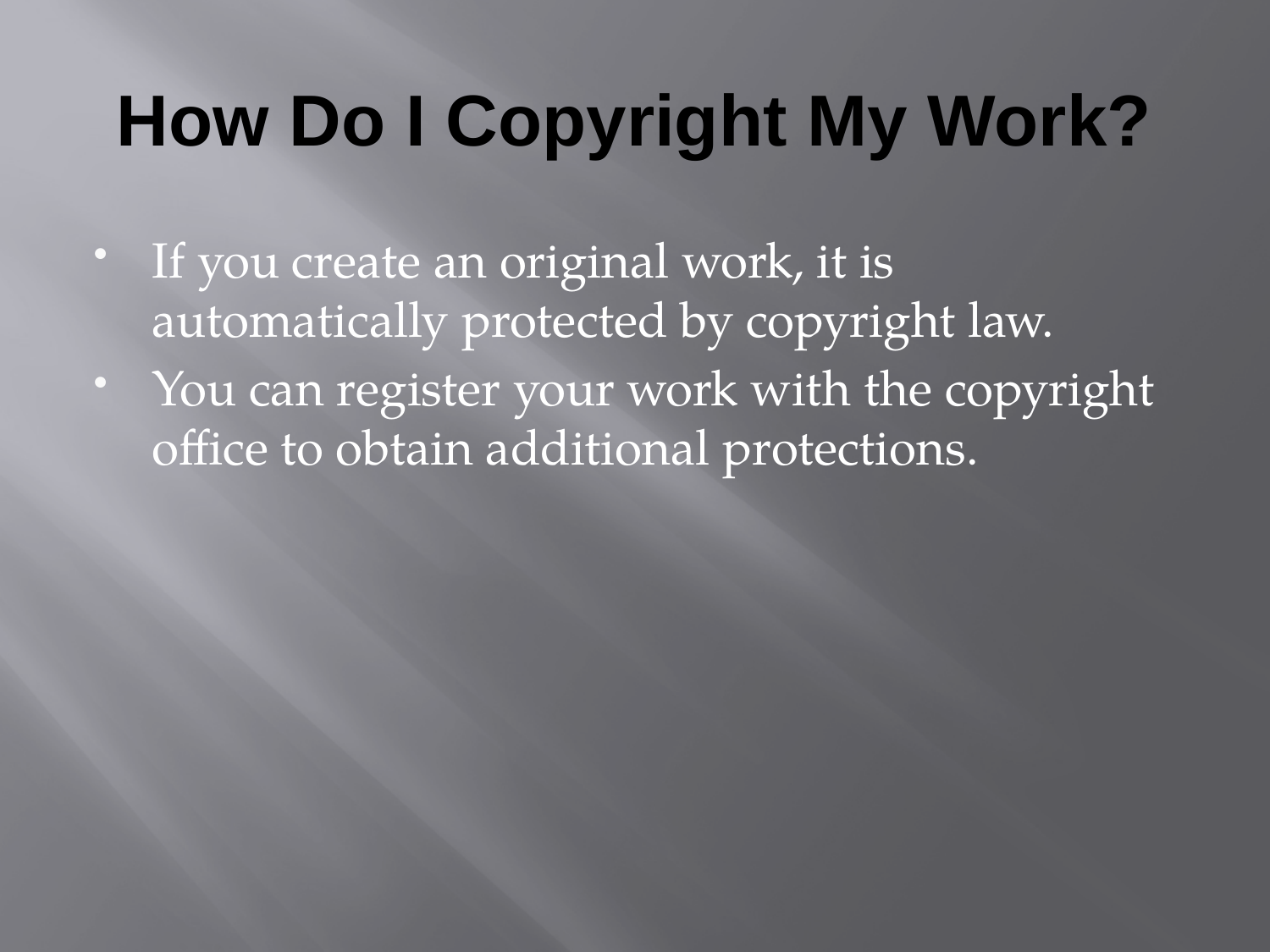

# How Do I Copyright My Work?
If you create an original work, it is automatically protected by copyright law.
You can register your work with the copyright office to obtain additional protections.